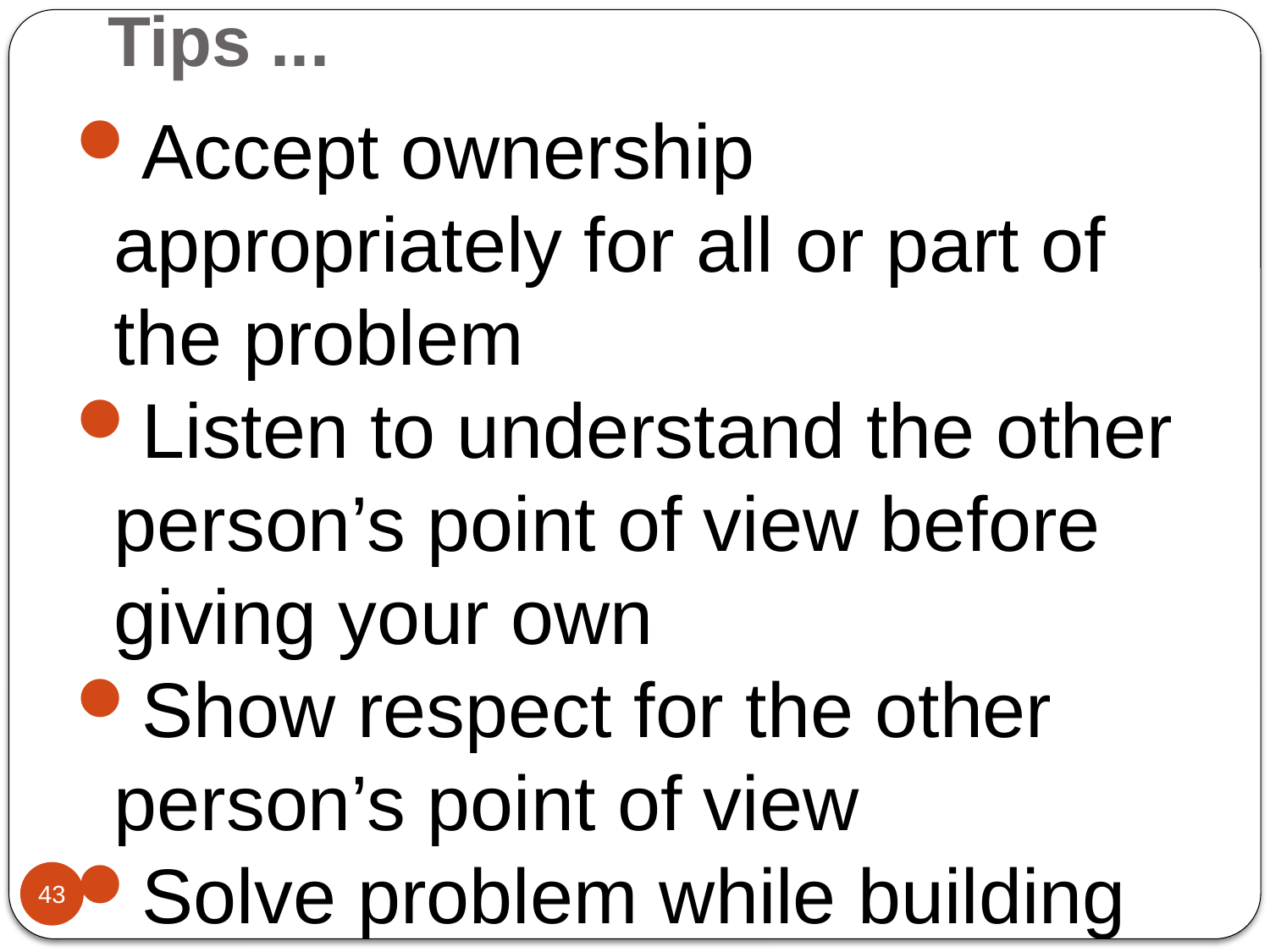

# Tips ...
Accept ownership appropriately for all or part of the problem
Listen to understand the other person’s point of view before giving your own
Show respect for the other person’s point of view
Solve problem while building the relationship
43